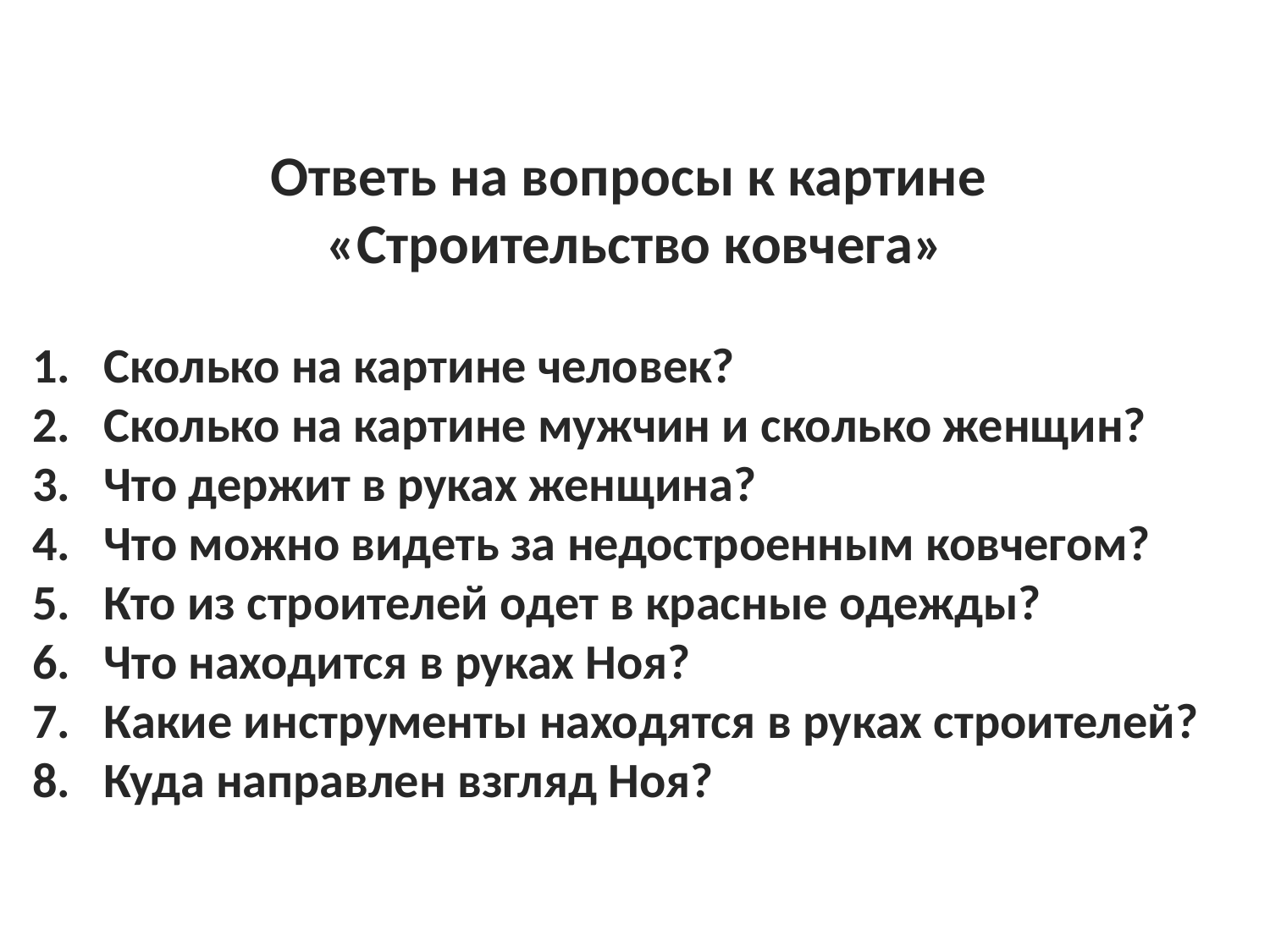

Ответь на вопросы к картине
«Строительство ковчега»

Сколько на картине человек?
Сколько на картине мужчин и сколько женщин?
Что держит в руках женщина?
Что можно видеть за недостроенным ковчегом?
Кто из строителей одет в красные одежды?
Что находится в руках Ноя?
Какие инструменты находятся в руках строителей?
Куда направлен взгляд Ноя?